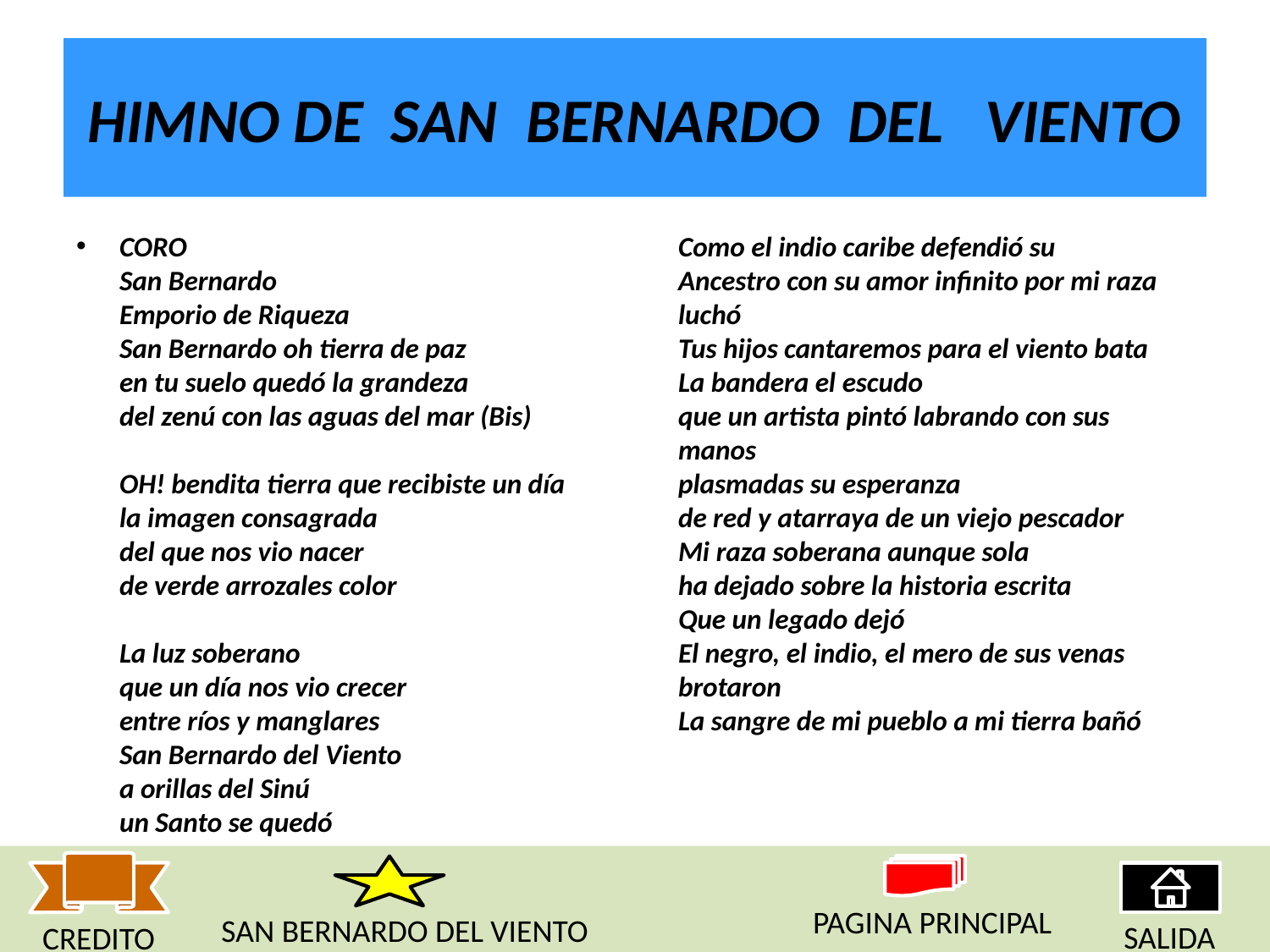

# HIMNO DE  SAN  BERNARDO  DEL   VIENTO
CORO
San Bernardo
Emporio de Riqueza
San Bernardo oh tierra de paz
en tu suelo quedó la grandeza
del zenú con las aguas del mar (Bis)
OH! bendita tierra que recibiste un día
la imagen consagrada
del que nos vio nacer
de verde arrozales color
La luz soberano
que un día nos vio crecer
entre ríos y manglares
San Bernardo del Viento
a orillas del Sinú
un Santo se quedó
Como el indio caribe defendió su
Ancestro con su amor infinito por mi raza
luchó
Tus hijos cantaremos para el viento bata
La bandera el escudo
que un artista pintó labrando con sus manos
plasmadas su esperanza
de red y atarraya de un viejo pescador
Mi raza soberana aunque sola
ha dejado sobre la historia escrita
Que un legado dejó
El negro, el indio, el mero de sus venas
brotaron
La sangre de mi pueblo a mi tierra bañó

PAGINA PRINCIPAL
SAN BERNARDO DEL VIENTO
SALIDA
CREDITO